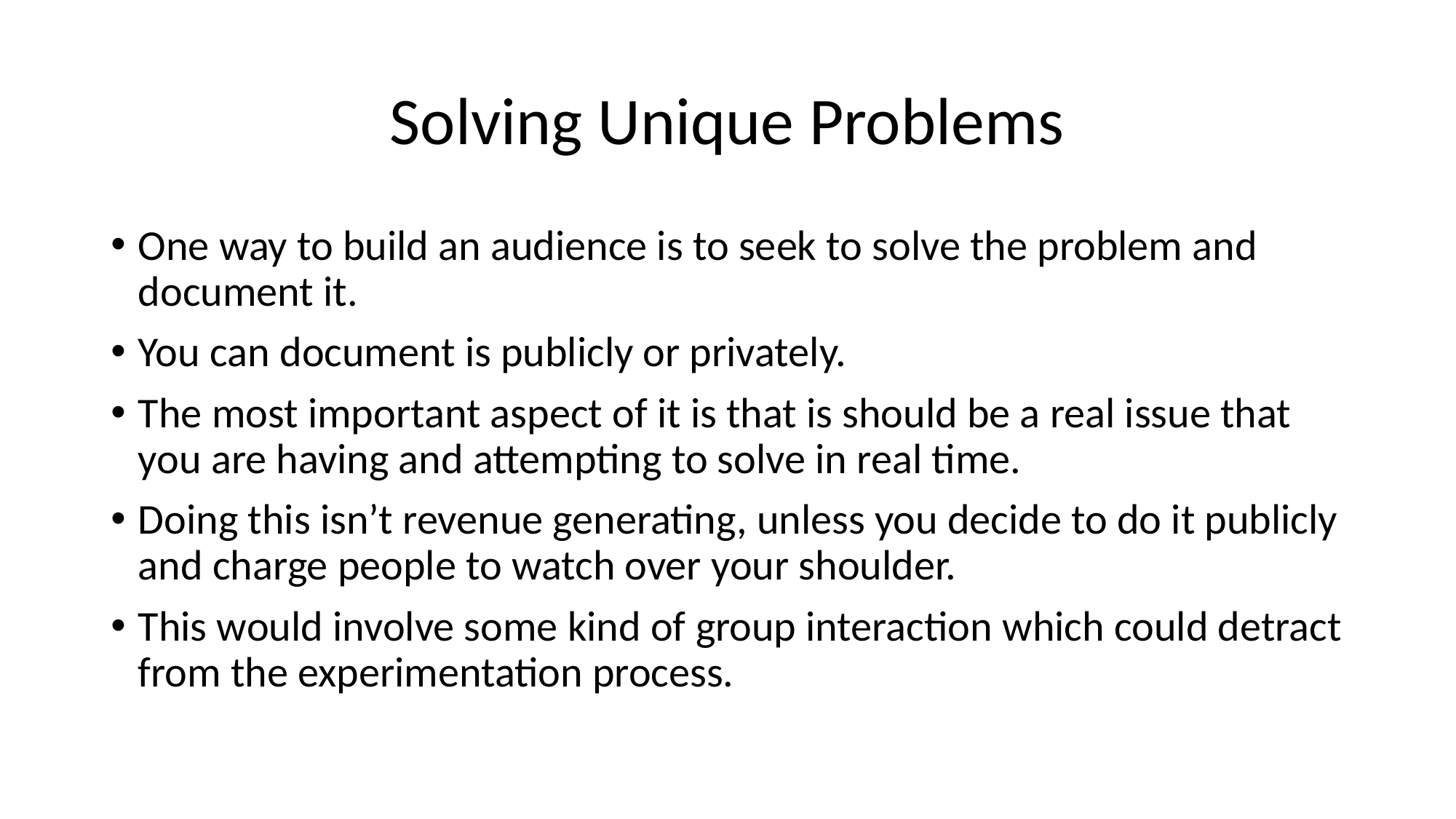

# Solving Unique Problems
One way to build an audience is to seek to solve the problem and document it.
You can document is publicly or privately.
The most important aspect of it is that is should be a real issue that you are having and attempting to solve in real time.
Doing this isn’t revenue generating, unless you decide to do it publicly and charge people to watch over your shoulder.
This would involve some kind of group interaction which could detract from the experimentation process.